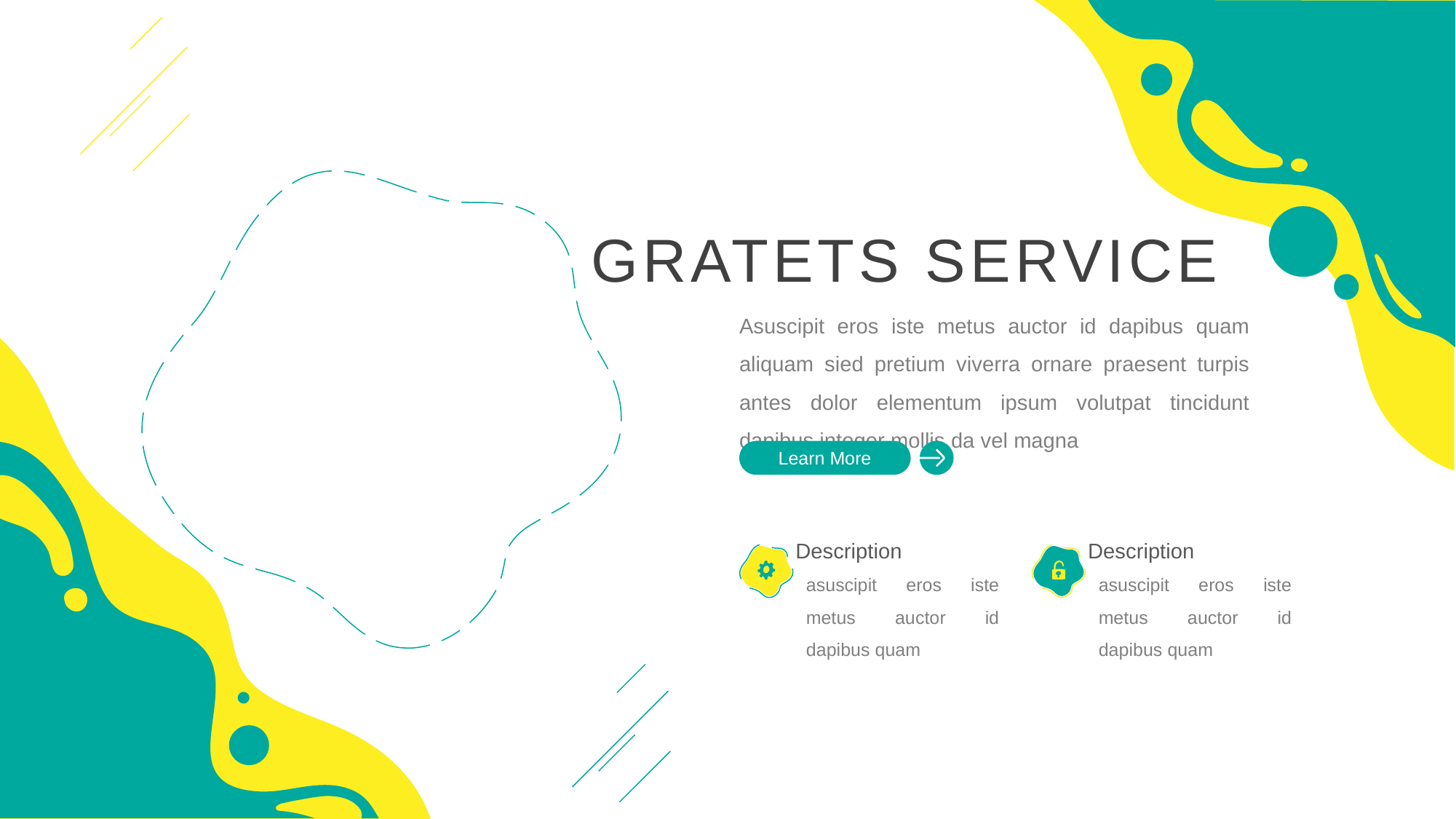

GRATETS SERVICE
Asuscipit eros iste metus auctor id dapibus quam aliquam sied pretium viverra ornare praesent turpis antes dolor elementum ipsum volutpat tincidunt dapibus integer mollis da vel magna

Learn More

Description
Description

asuscipit eros iste metus auctor id dapibus quam
asuscipit eros iste metus auctor id dapibus quam